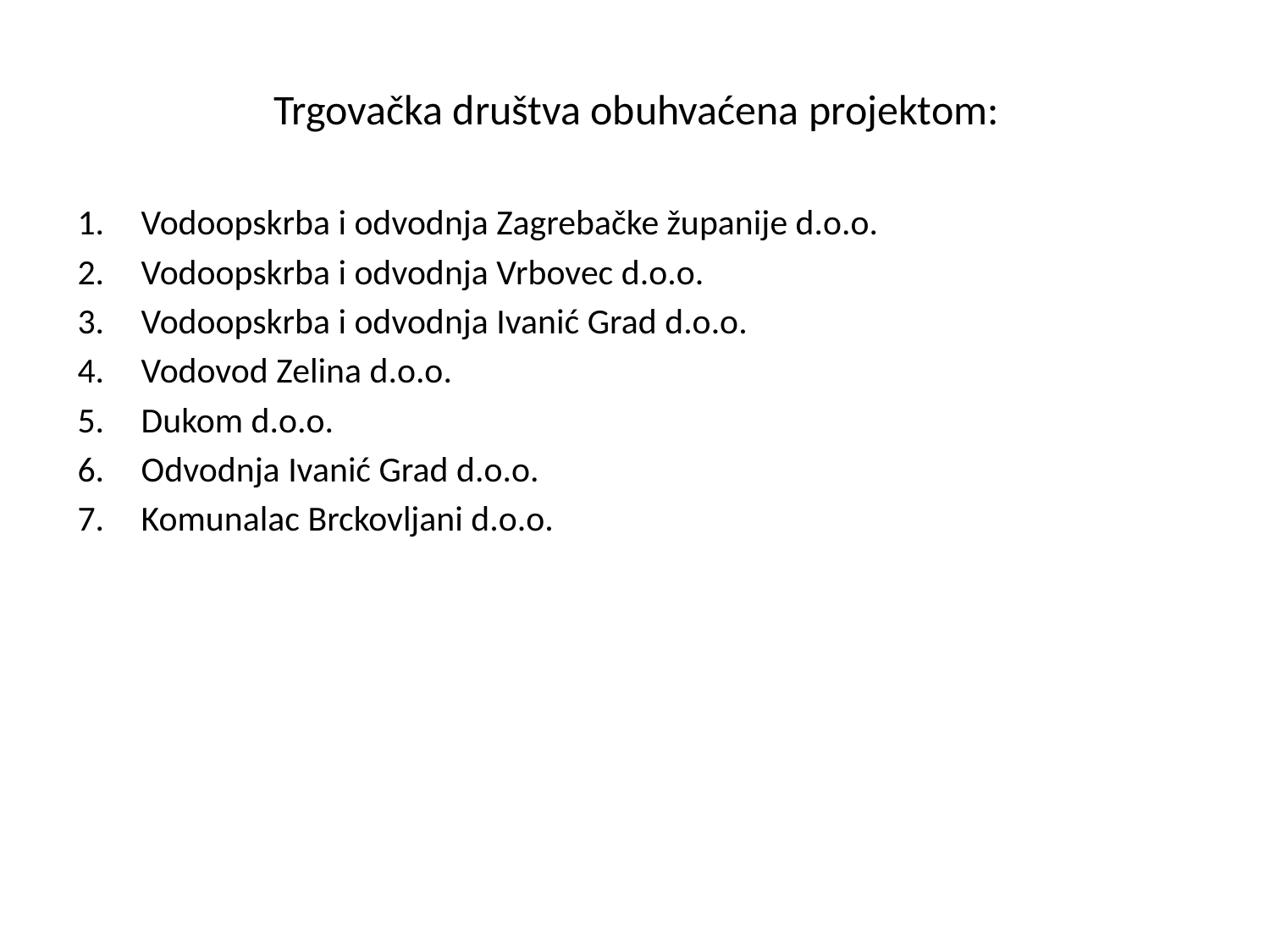

Trgovačka društva obuhvaćena projektom:

Vodoopskrba i odvodnja Zagrebačke županije d.o.o.
Vodoopskrba i odvodnja Vrbovec d.o.o.
Vodoopskrba i odvodnja Ivanić Grad d.o.o.
Vodovod Zelina d.o.o.
Dukom d.o.o.
Odvodnja Ivanić Grad d.o.o.
Komunalac Brckovljani d.o.o.